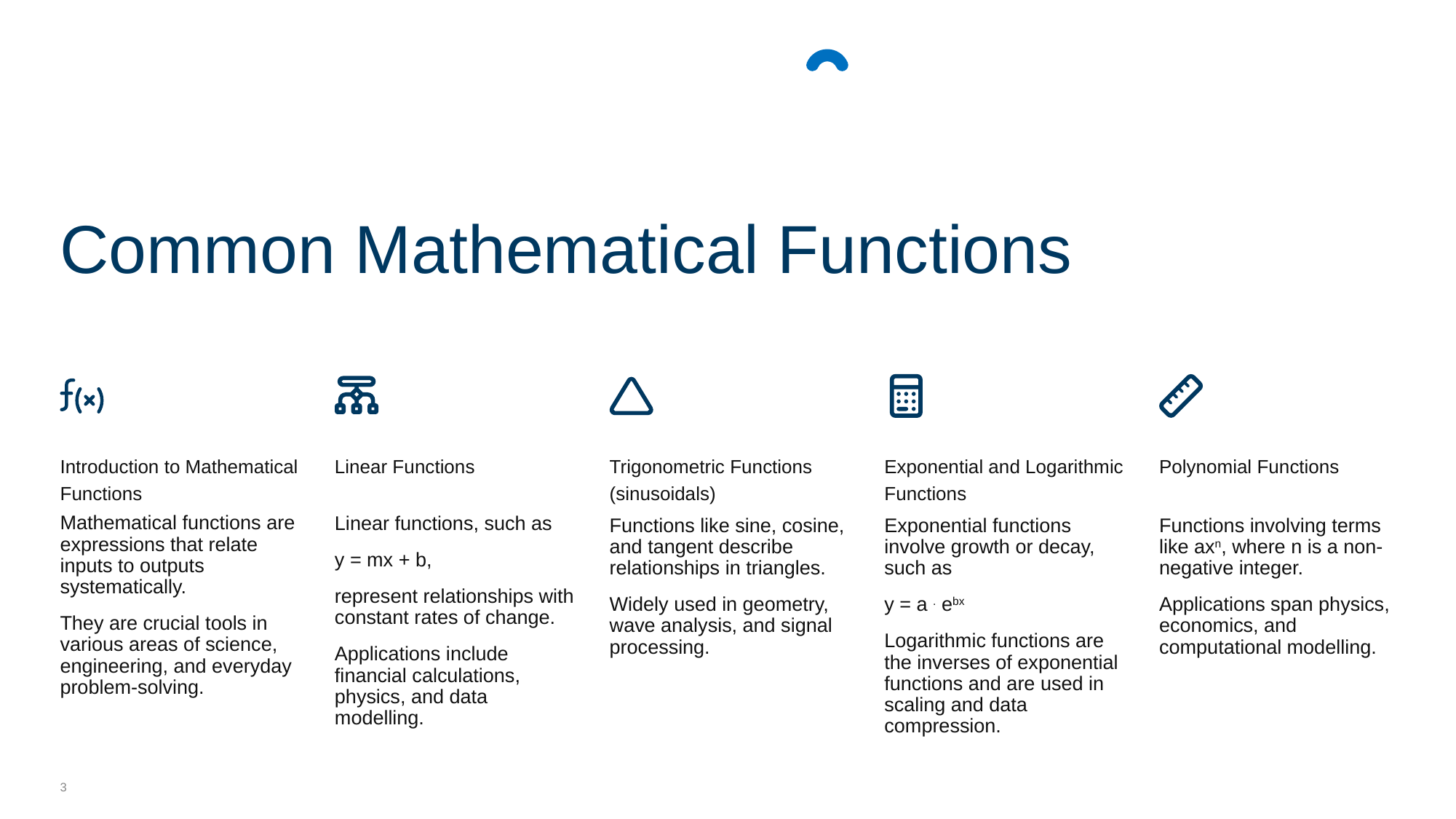

Common Mathematical Functions

Linear Functions
Trigonometric Functions (sinusoidals)
Exponential and Logarithmic Functions
Polynomial Functions
Introduction to Mathematical Functions
Mathematical functions are expressions that relate inputs to outputs systematically.
They are crucial tools in various areas of science, engineering, and everyday problem-solving.
Linear functions, such as
y = mx + b,
represent relationships with constant rates of change.
Applications include financial calculations, physics, and data modelling.
Functions like sine, cosine, and tangent describe relationships in triangles.
Widely used in geometry, wave analysis, and signal processing.
Exponential functions involve growth or decay, such as
y = a . ebx
Logarithmic functions are the inverses of exponential functions and are used in scaling and data compression.
Functions involving terms like axn, where n is a non-negative integer.
Applications span physics, economics, and computational modelling.
3